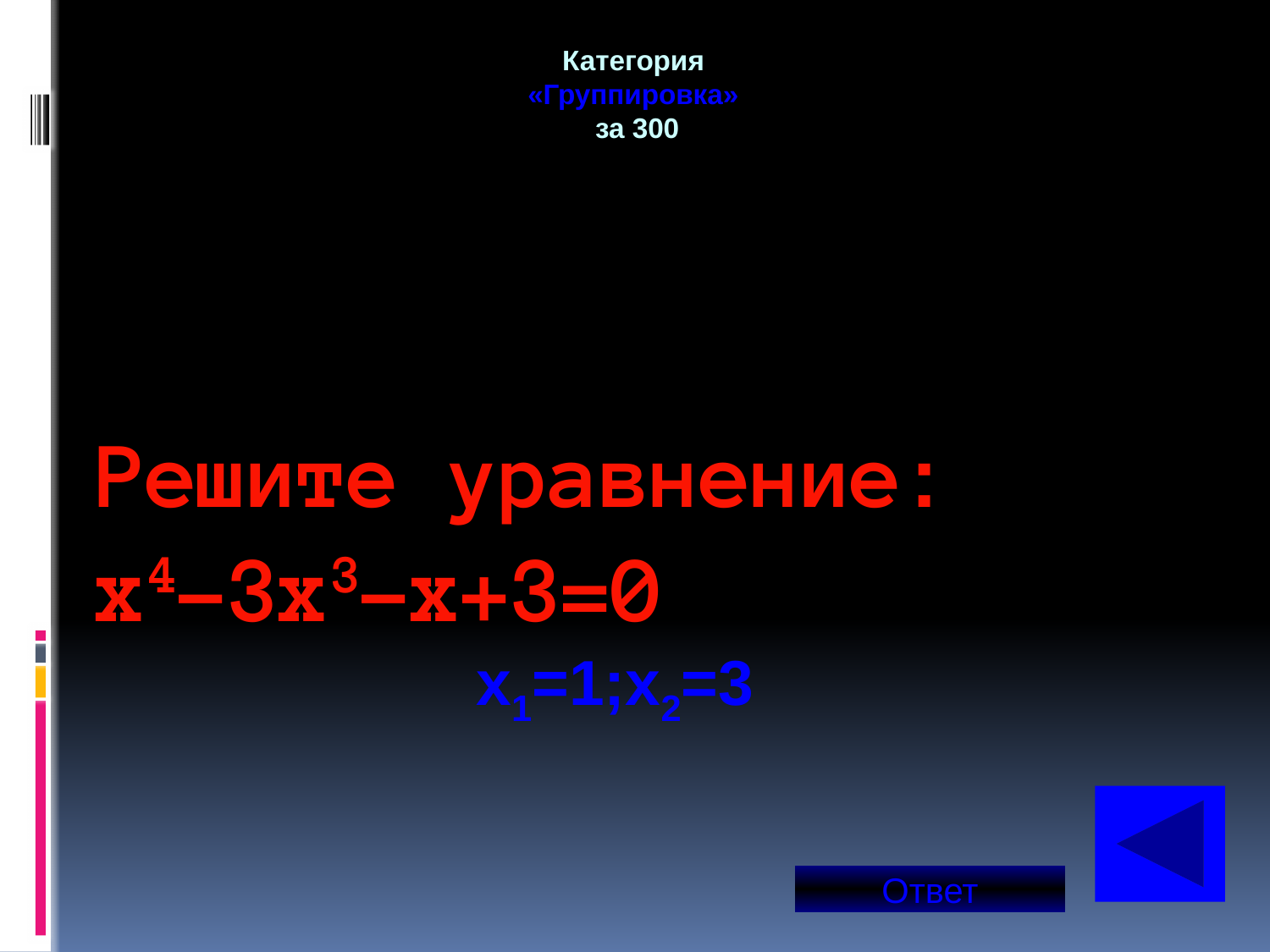

Категория
«Группировка»
за 300
# Решите уравнение: x4-3x3-x+3=0
x1=1;x2=3

Ответ